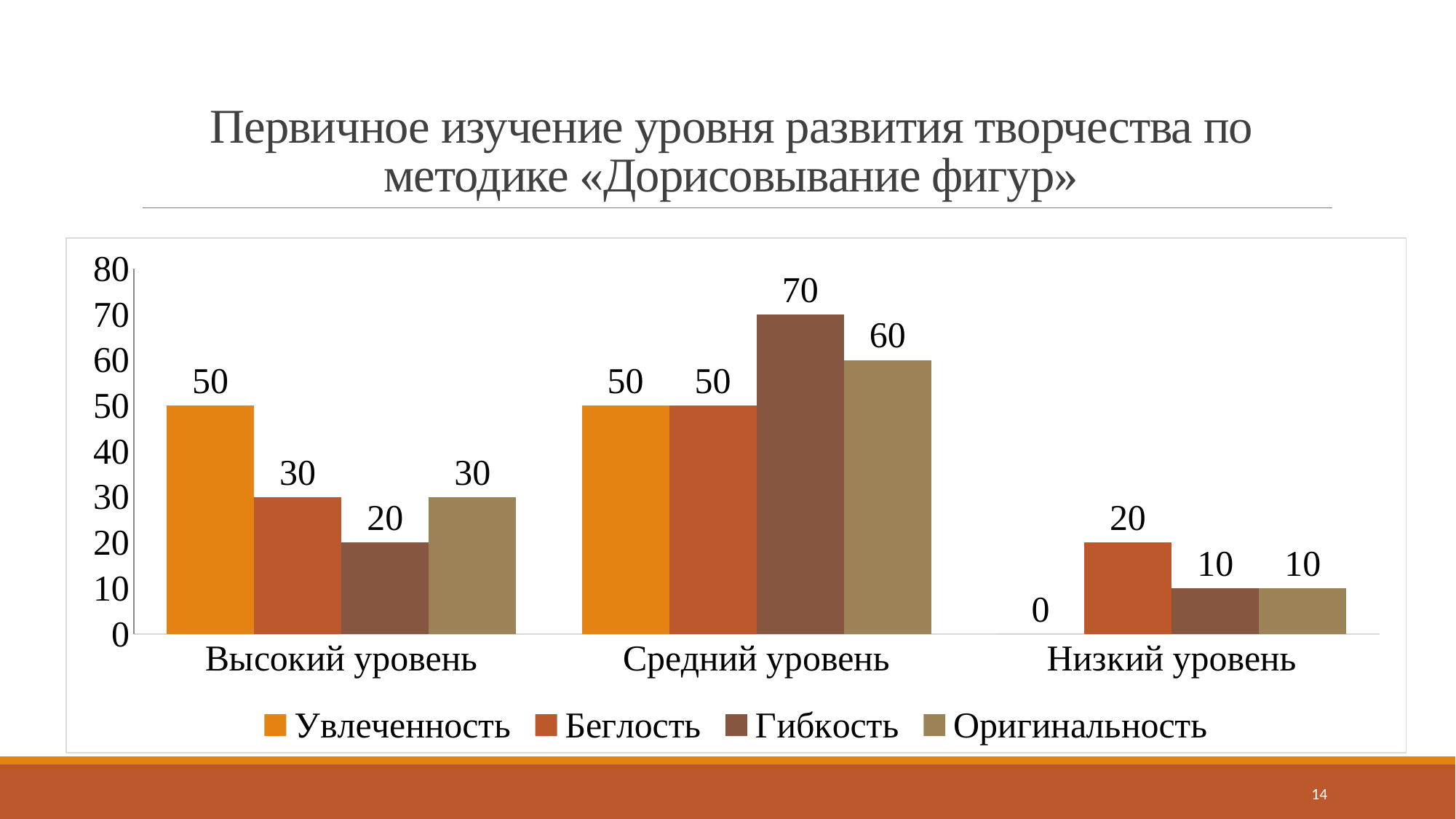

# Первичное изучение уровня развития творчества по методике «Дорисовывание фигур»

### Chart

| Category | Увлеченность | Беглость | Гибкость | Оригинальность |
|---|---|---|---|---|
| Высокий уровень | 50.0 | 30.0 | 20.0 | 30.0 |
| Средний уровень | 50.0 | 50.0 | 70.0 | 60.0 |
| Низкий уровень | 0.0 | 20.0 | 10.0 | 10.0 |
14